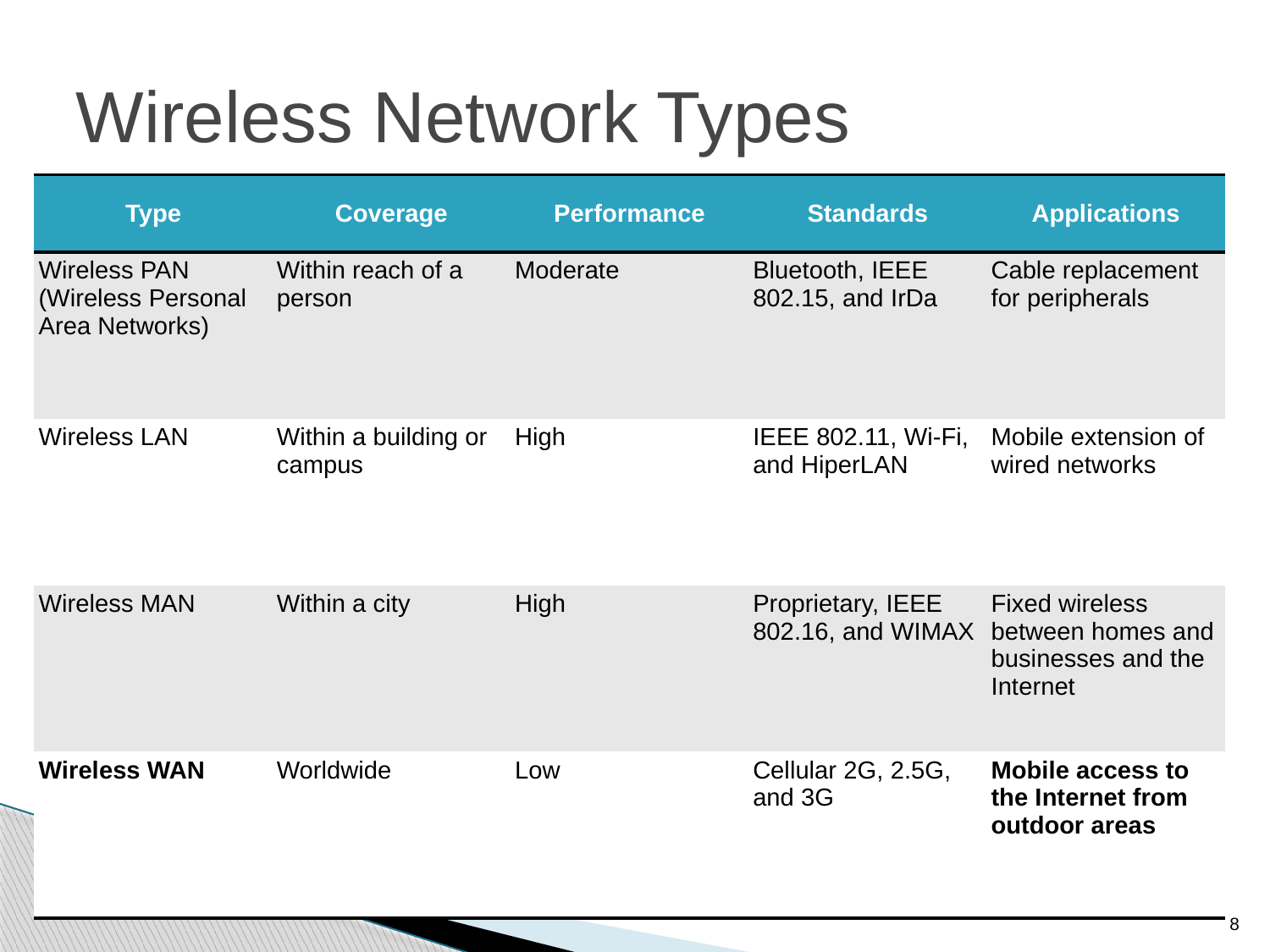

# Wireless Network Types
| Type | Coverage | Performance | Standards | Applications |
| --- | --- | --- | --- | --- |
| Wireless PAN (Wireless Personal Area Networks) | Within reach of a person | Moderate | Bluetooth, IEEE 802.15, and IrDa | Cable replacement for peripherals |
| Wireless LAN | Within a building or campus | High | IEEE 802.11, Wi-Fi, and HiperLAN | Mobile extension of wired networks |
| Wireless MAN | Within a city | High | Proprietary, IEEE 802.16, and WIMAX | Fixed wireless between homes and businesses and the Internet |
| Wireless WAN | Worldwide | Low | Cellular 2G, 2.5G, and 3G | Mobile access to the Internet from outdoor areas |
8